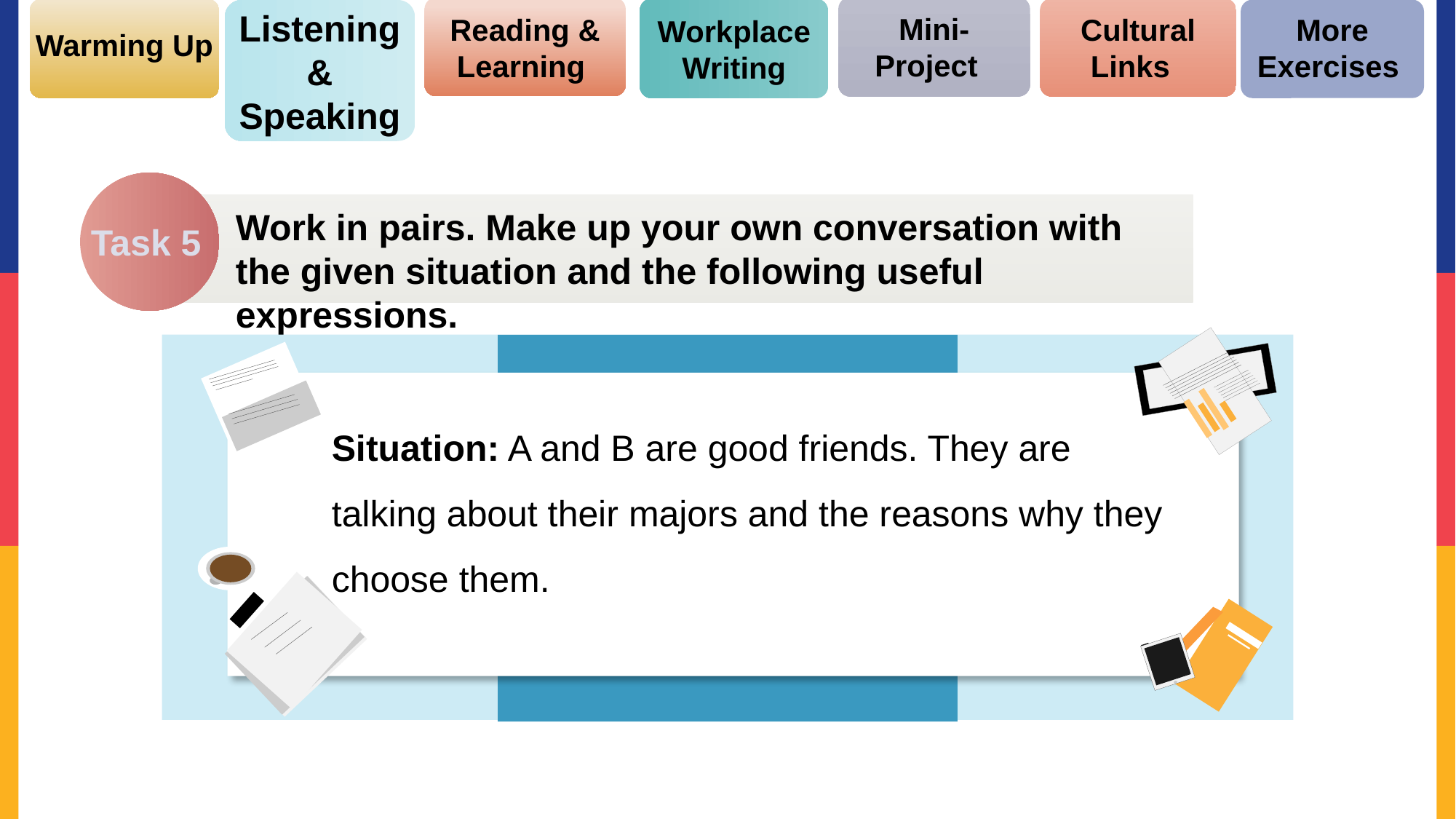

Listening & Speaking

Mini-Project
Cultural Links
Reading & Learning
More Exercises
Workplace Writing
Warming Up

Work in pairs. Make up your own conversation with the given situation and the following useful expressions.
Task 5

Situation: A and B are good friends. They are talking about their majors and the reasons why they choose them.